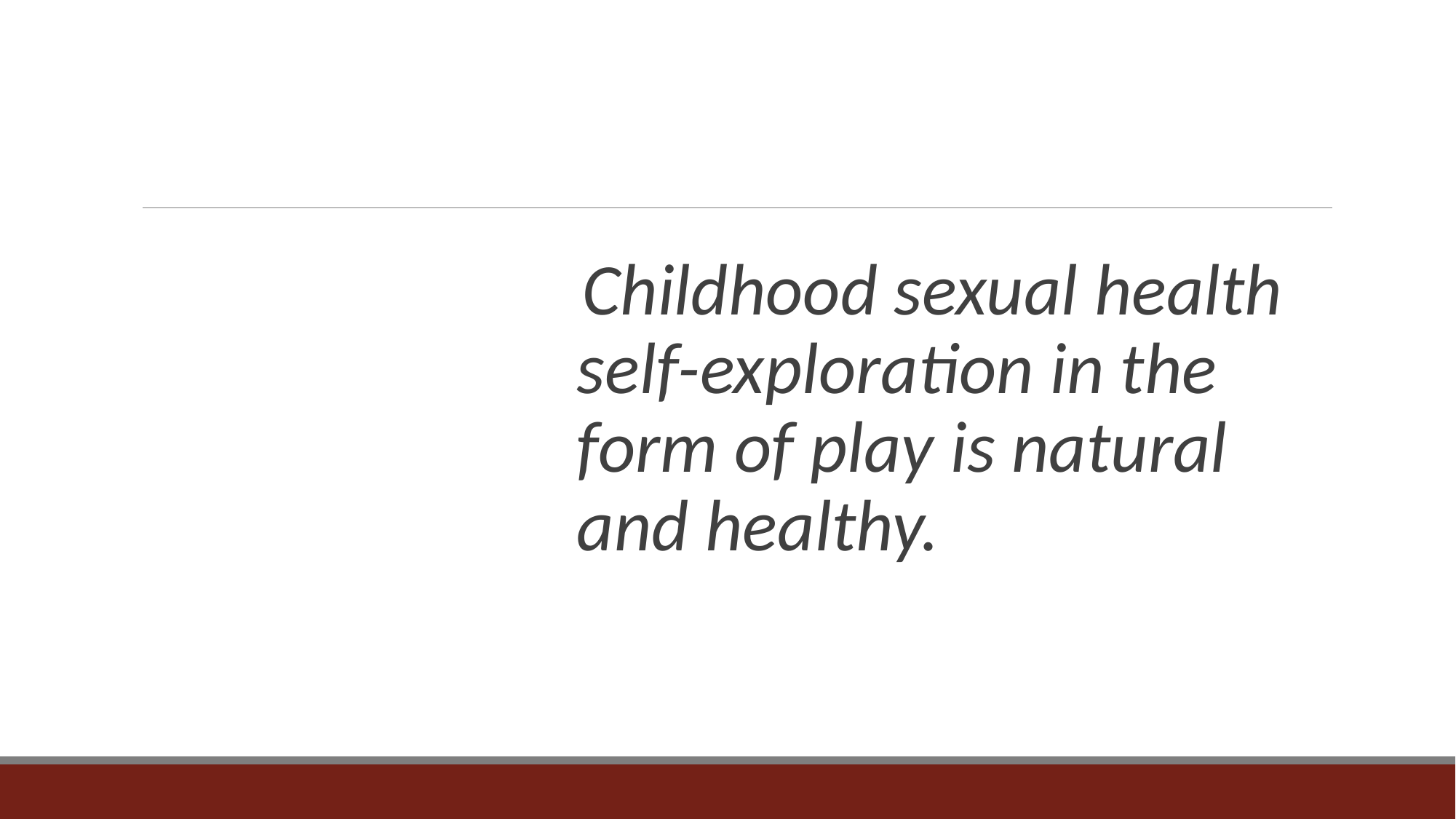

Childhood sexual health self-exploration in the
form of play is natural and healthy.